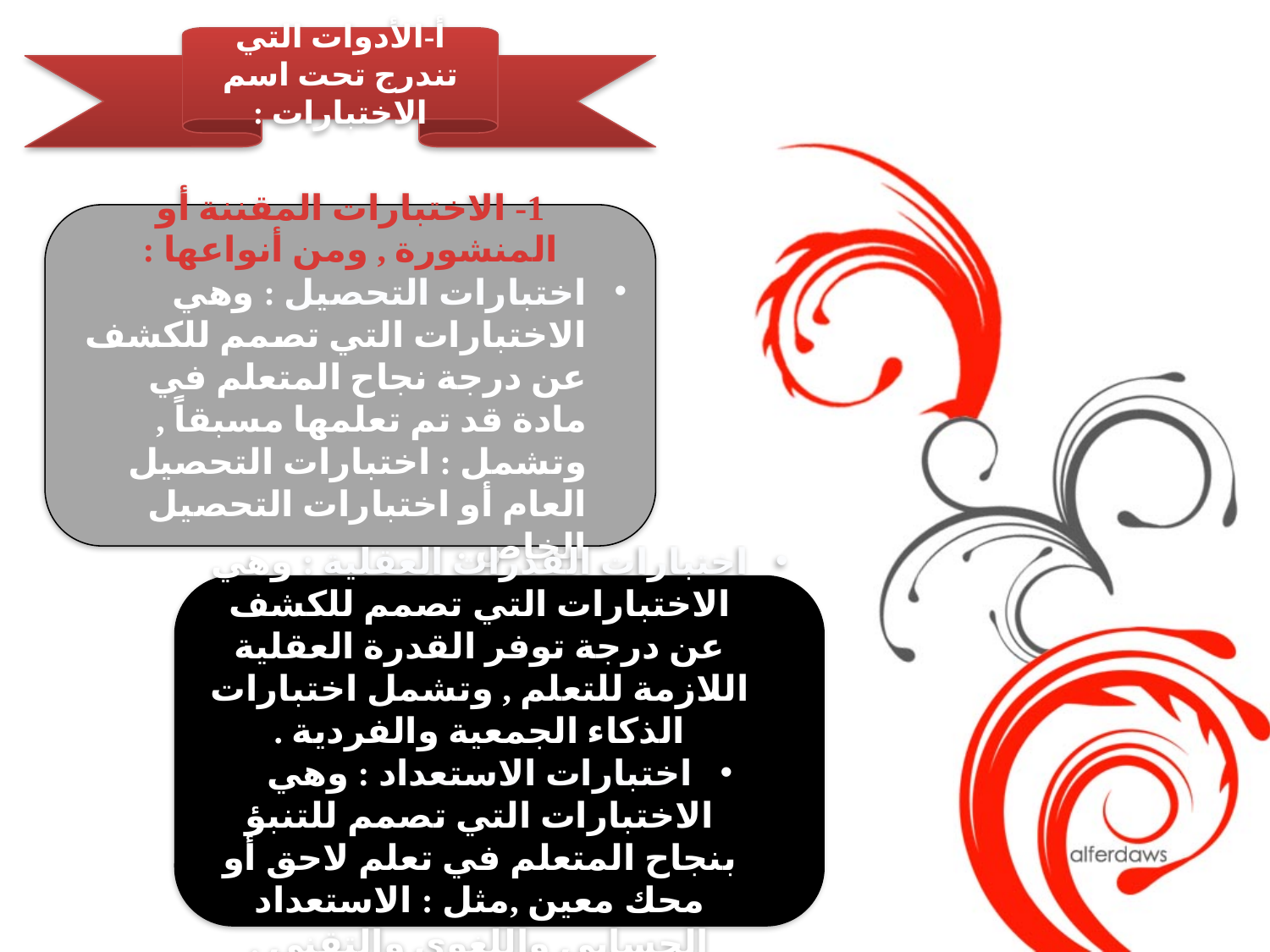

أ-الأدوات التي تندرج تحت اسم الاختبارات :
1- الاختبارات المقننة أو المنشورة , ومن أنواعها :
اختبارات التحصيل : وهي الاختبارات التي تصمم للكشف عن درجة نجاح المتعلم في مادة قد تم تعلمها مسبقاً , وتشمل : اختبارات التحصيل العام أو اختبارات التحصيل الخاص .
اختبارات القدرات العقلية : وهي الاختبارات التي تصمم للكشف عن درجة توفر القدرة العقلية اللازمة للتعلم , وتشمل اختبارات الذكاء الجمعية والفردية .
اختبارات الاستعداد : وهي الاختبارات التي تصمم للتنبؤ بنجاح المتعلم في تعلم لاحق أو محك معين ,مثل : الاستعداد الحسابي واللغوي والتقني .